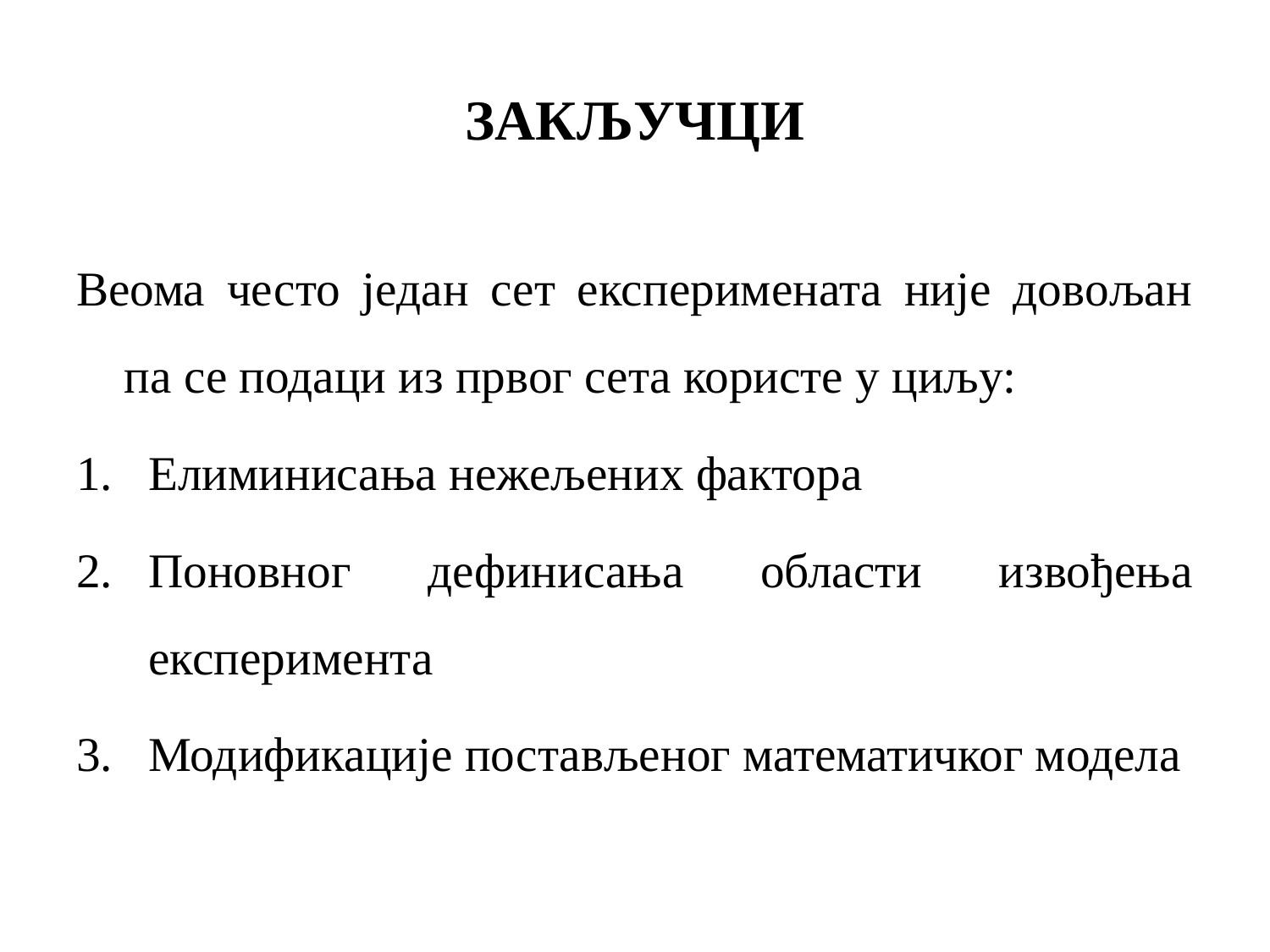

# ЗАКЉУЧЦИ
Веома често један сет експеримената није довољан па се подаци из првог сета користе у циљу:
Елиминисања нежељених фактора
Поновног дефинисања области извођења експеримента
Модификације постављеног математичког модела